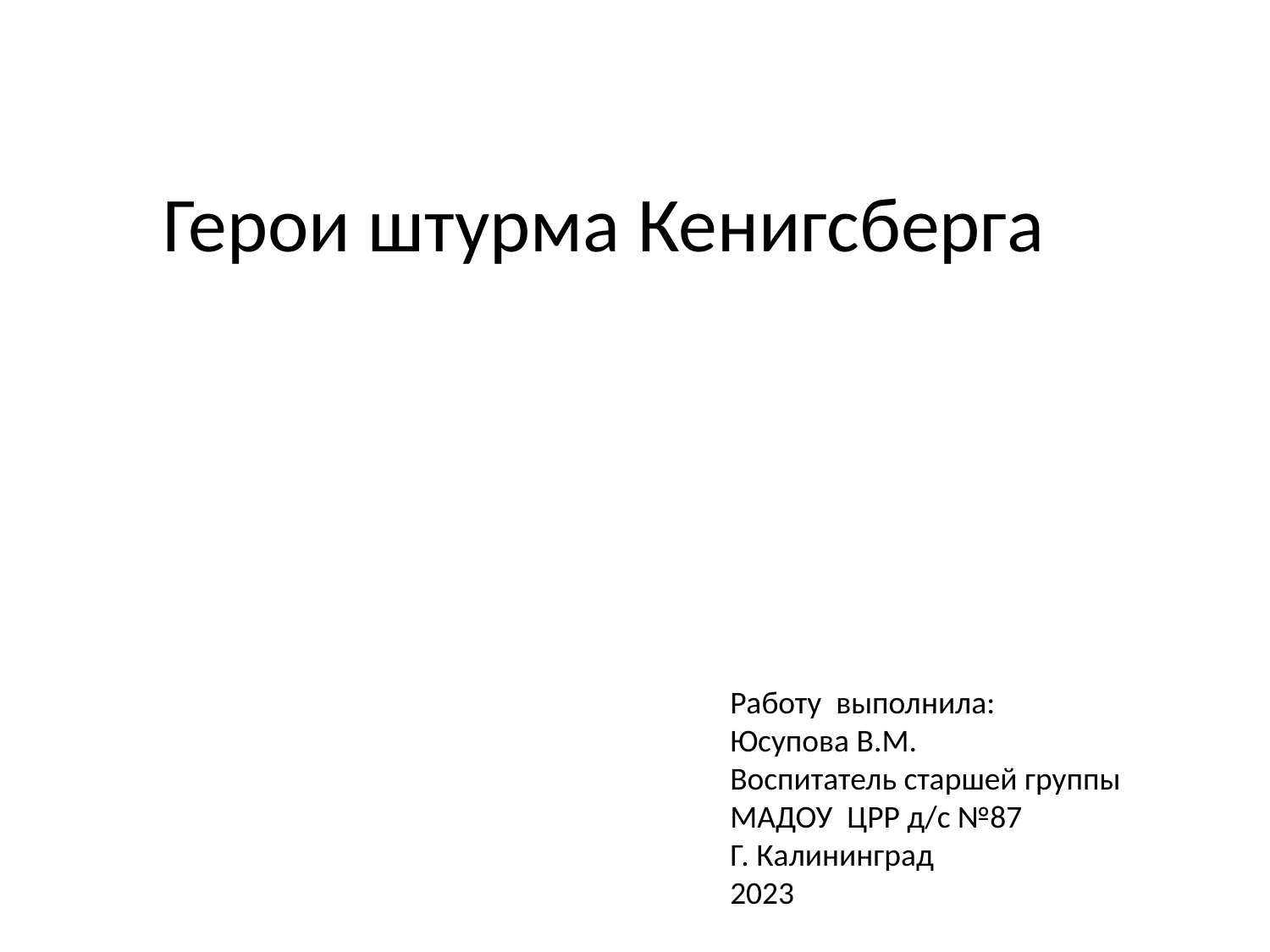

# Герои штурма Кенигсберга
Работу  выполнила:
Юсупова В.М.
Воспитатель старшей группы
МАДОУ  ЦРР д/с №87
Г. Калининград
2023